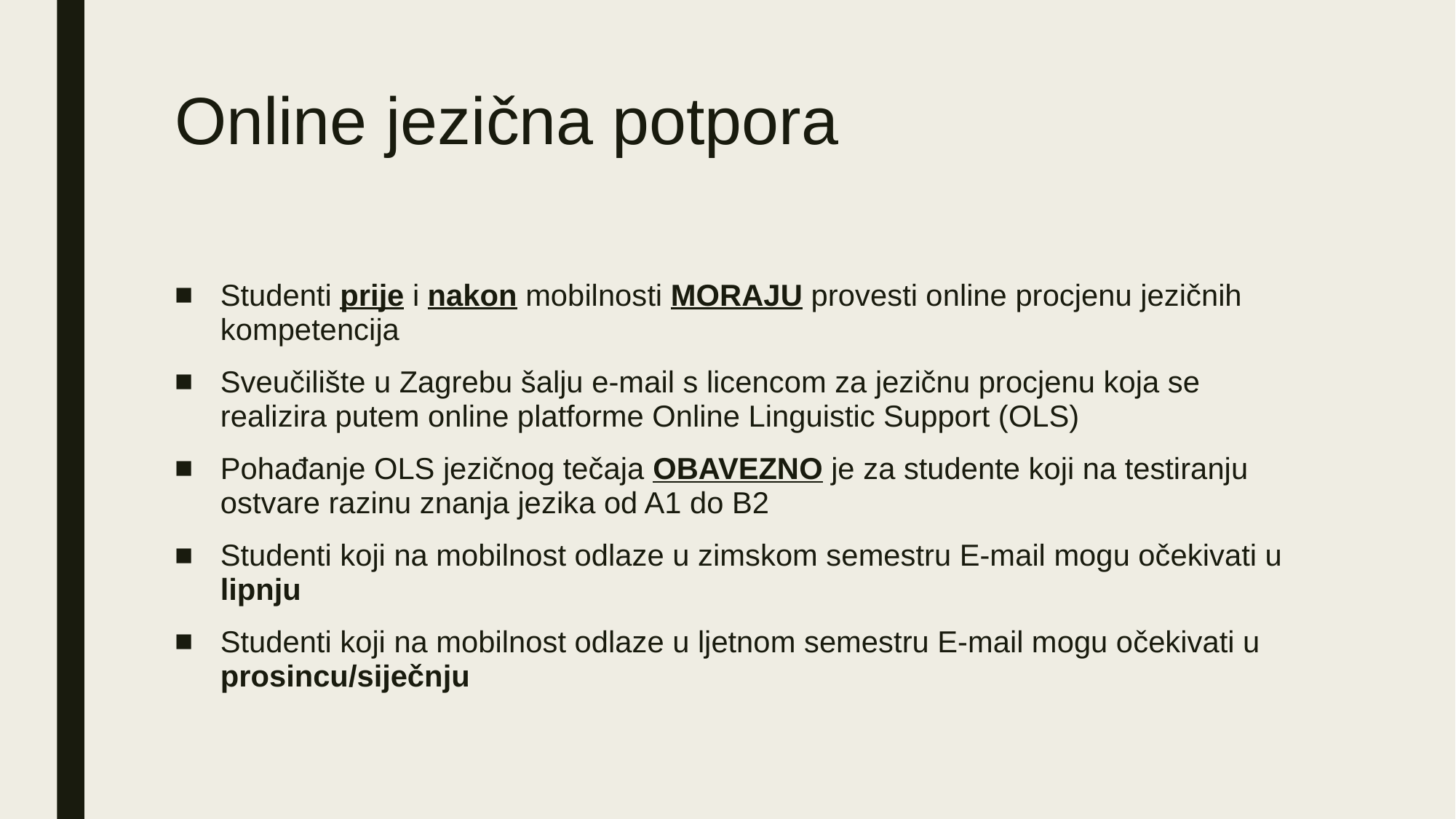

# Online jezična potpora
Studenti prije i nakon mobilnosti MORAJU provesti online procjenu jezičnih kompetencija
Sveučilište u Zagrebu šalju e-mail s licencom za jezičnu procjenu koja se realizira putem online platforme Online Linguistic Support (OLS)
Pohađanje OLS jezičnog tečaja OBAVEZNO je za studente koji na testiranju ostvare razinu znanja jezika od A1 do B2
Studenti koji na mobilnost odlaze u zimskom semestru E-mail mogu očekivati u lipnju
Studenti koji na mobilnost odlaze u ljetnom semestru E-mail mogu očekivati u prosincu/siječnju